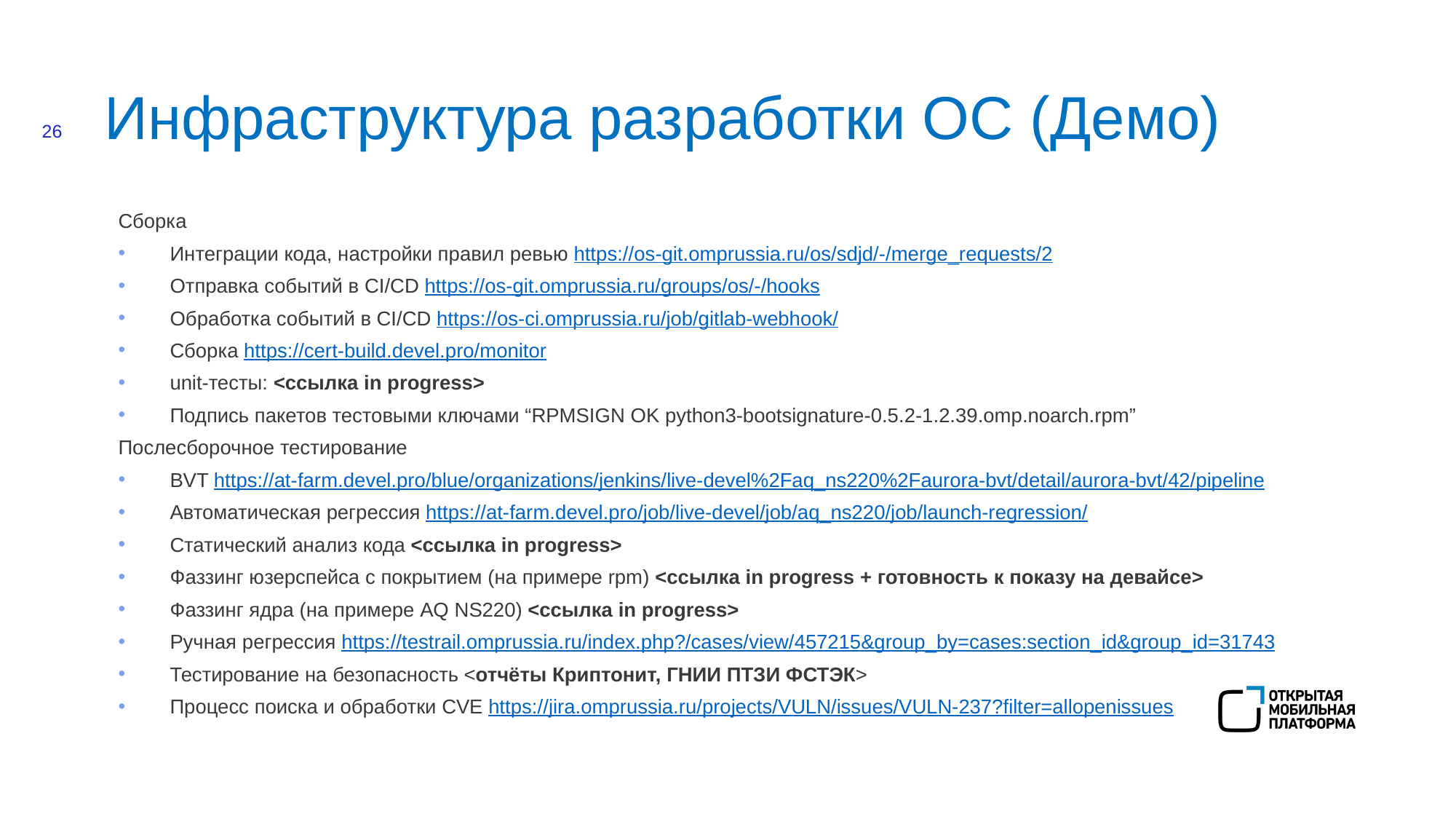

26
Инфраструктура разработки ОС (Демо)
Сборка
Интеграции кода, настройки правил ревью https://os-git.omprussia.ru/os/sdjd/-/merge_requests/2
Отправка событий в CI/CD https://os-git.omprussia.ru/groups/os/-/hooks
Обработка событий в CI/CD https://os-ci.omprussia.ru/job/gitlab-webhook/
Сборка https://cert-build.devel.pro/monitor
unit-тесты: <ссылка in progress>
Подпись пакетов тестовыми ключами “RPMSIGN OK python3-bootsignature-0.5.2-1.2.39.omp.noarch.rpm”
Послесборочное тестирование
BVT https://at-farm.devel.pro/blue/organizations/jenkins/live-devel%2Faq_ns220%2Faurora-bvt/detail/aurora-bvt/42/pipeline
Автоматическая регрессия https://at-farm.devel.pro/job/live-devel/job/aq_ns220/job/launch-regression/
Статический анализ кода <ссылка in progress>
Фаззинг юзерспейса с покрытием (на примере rpm) <ссылка in progress + готовность к показу на девайсе>
Фаззинг ядра (на примере AQ NS220) <ссылка in progress>
Ручная регрессия https://testrail.omprussia.ru/index.php?/cases/view/457215&group_by=cases:section_id&group_id=31743
Тестирование на безопасность <отчёты Криптонит, ГНИИ ПТЗИ ФСТЭК>
Процесс поиска и обработки CVE https://jira.omprussia.ru/projects/VULN/issues/VULN-237?filter=allopenissues